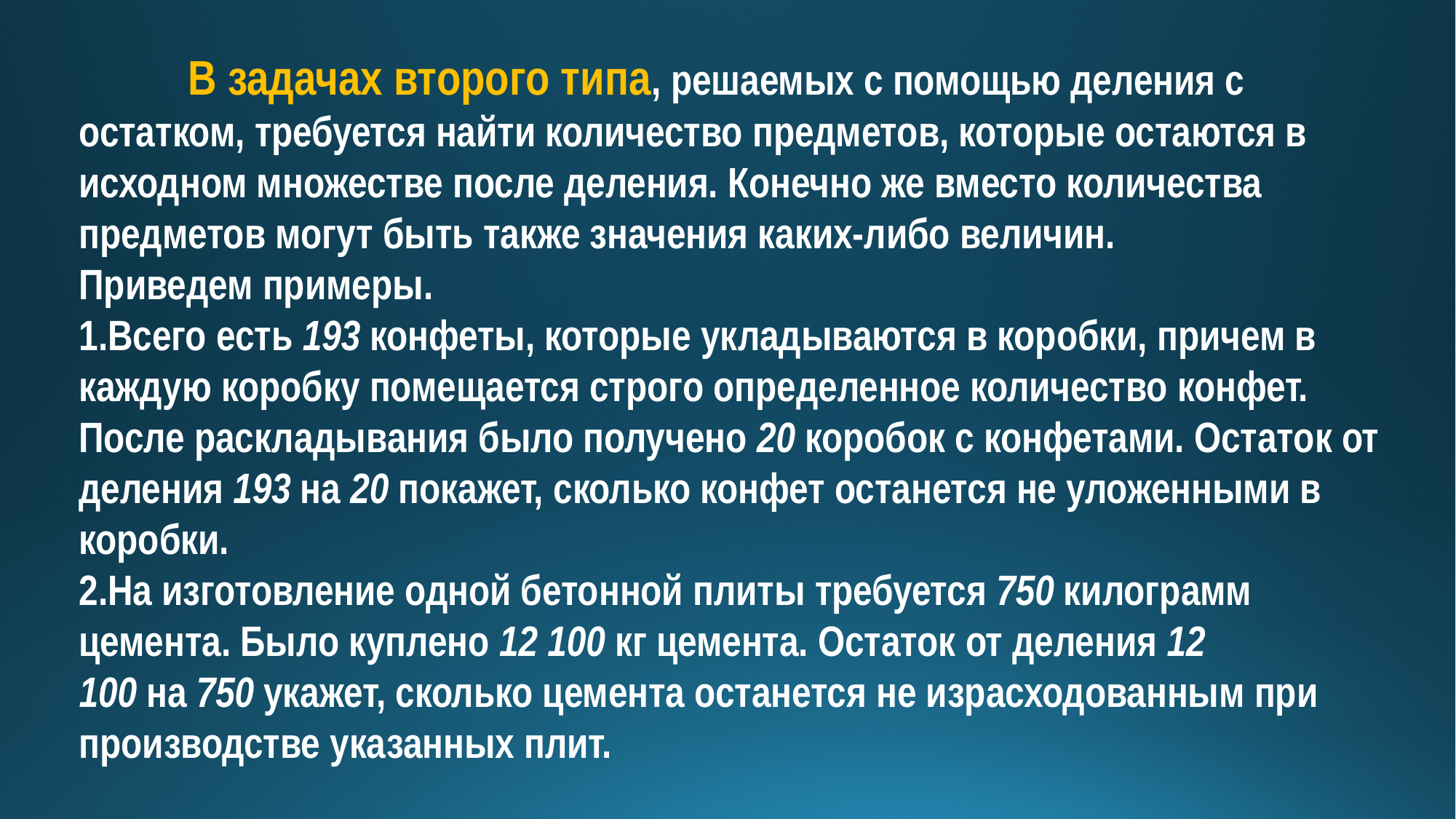

В задачах второго типа, решаемых с помощью деления с остатком, требуется найти количество предметов, которые остаются в исходном множестве после деления. Конечно же вместо количества предметов могут быть также значения каких-либо величин.
Приведем примеры.
1.Всего есть 193 конфеты, которые укладываются в коробки, причем в каждую коробку помещается строго определенное количество конфет. После раскладывания было получено 20 коробок с конфетами. Остаток от деления 193 на 20 покажет, сколько конфет останется не уложенными в коробки.
2.На изготовление одной бетонной плиты требуется 750 килограмм цемента. Было куплено 12 100 кг цемента. Остаток от деления 12 100 на 750 укажет, сколько цемента останется не израсходованным при производстве указанных плит.